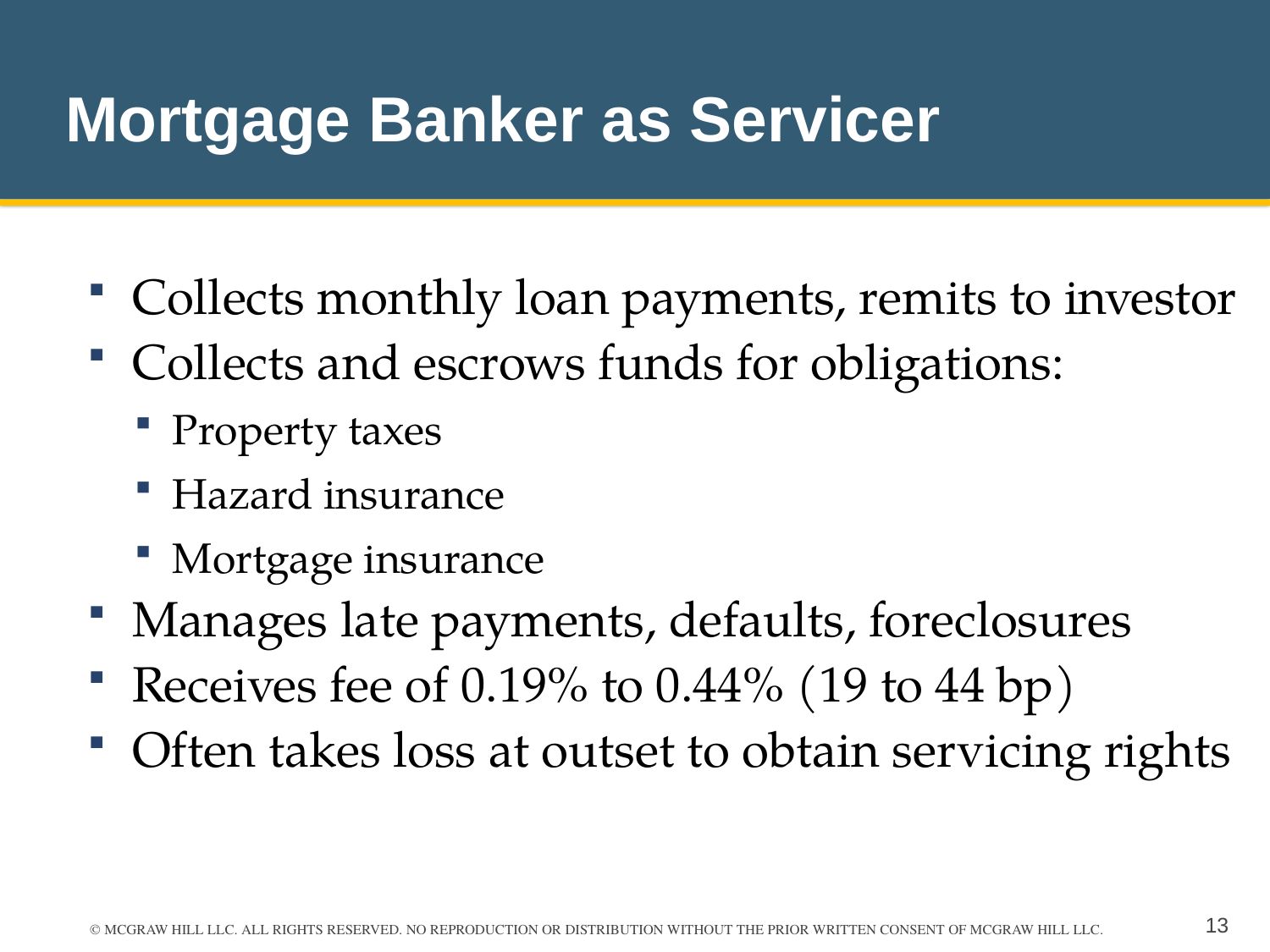

# Mortgage Banker as Servicer
Collects monthly loan payments, remits to investor
Collects and escrows funds for obligations:
Property taxes
Hazard insurance
Mortgage insurance
Manages late payments, defaults, foreclosures
Receives fee of 0.19% to 0.44% (19 to 44 bp)
Often takes loss at outset to obtain servicing rights
© MCGRAW HILL LLC. ALL RIGHTS RESERVED. NO REPRODUCTION OR DISTRIBUTION WITHOUT THE PRIOR WRITTEN CONSENT OF MCGRAW HILL LLC.
13